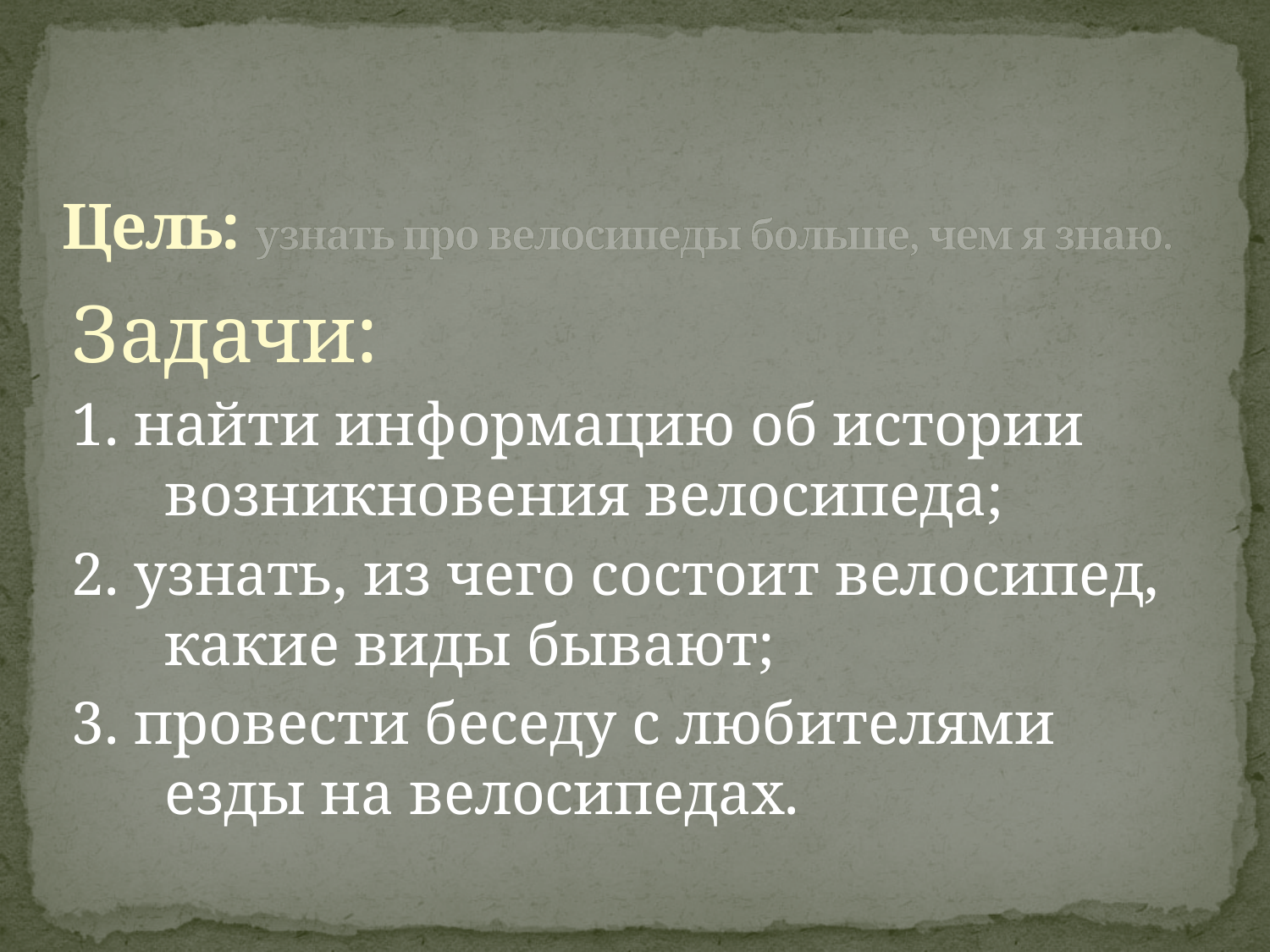

# Цель: узнать про велосипеды больше, чем я знаю.
Задачи:
1. найти информацию об истории возникновения велосипеда;
2. узнать, из чего состоит велосипед, какие виды бывают;
3. провести беседу с любителями езды на велосипедах.